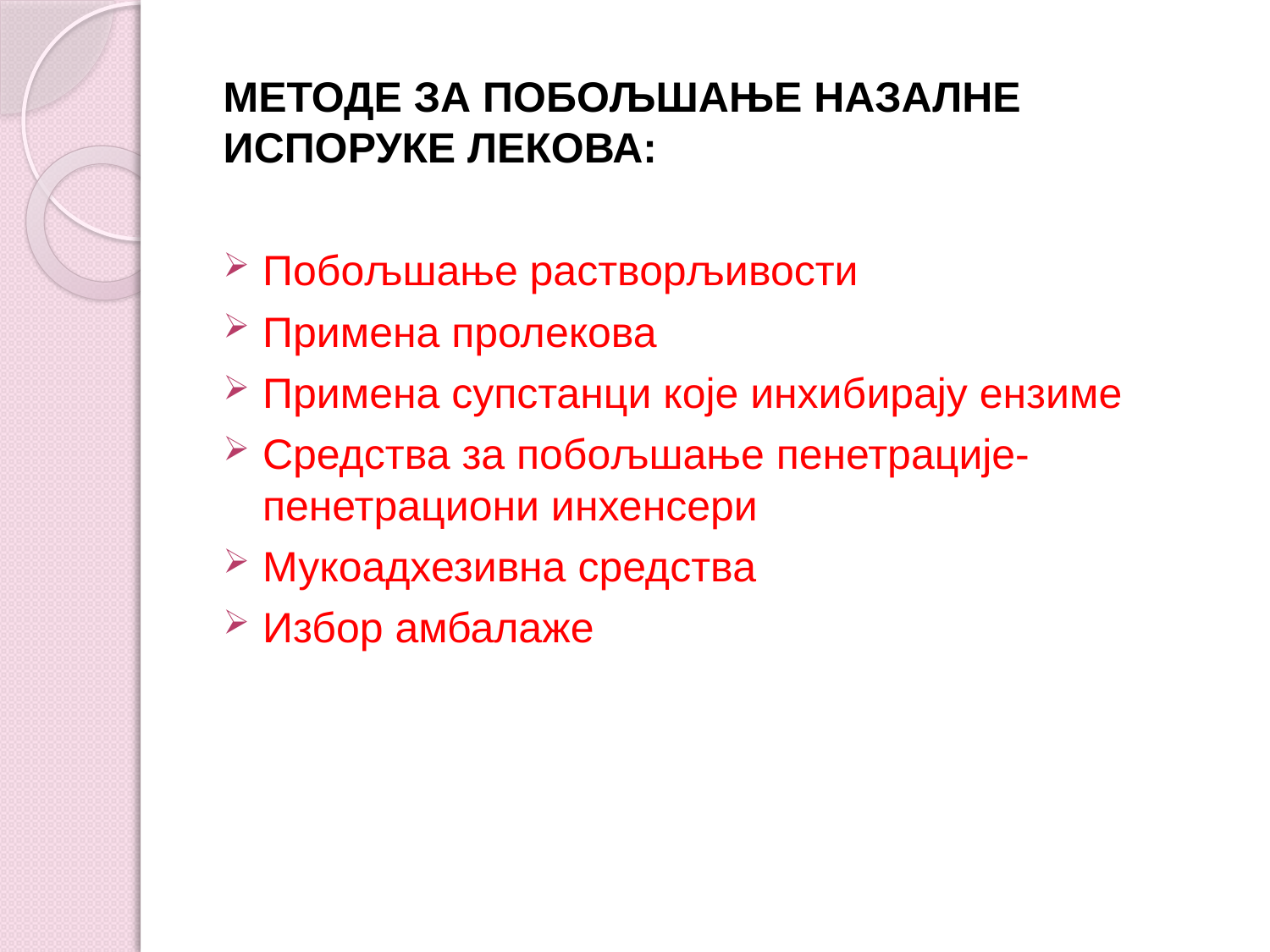

МЕТОДЕ ЗА ПОБОЉШАЊЕ НАЗАЛНЕ ИСПОРУКЕ ЛЕКОВА:

Побољшање растворљивости
Примена пролекова
Примена супстанци које инхибирају ензиме
Средства за побољшање пенетрације-пенетрациони инхенсери
Мукоадхезивна средства
Избор амбалаже